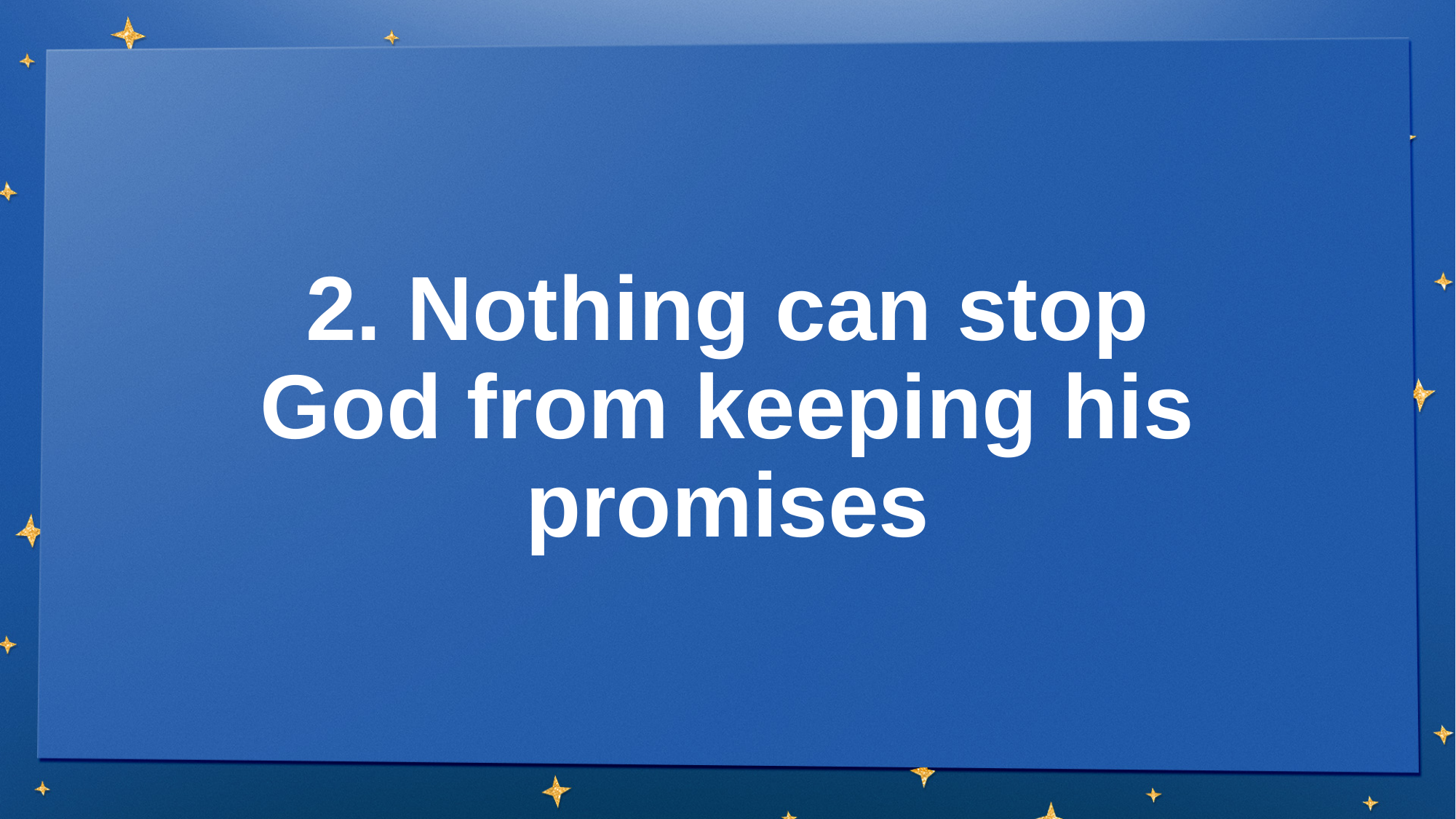

# 2. Nothing can stop God from keeping his promises​